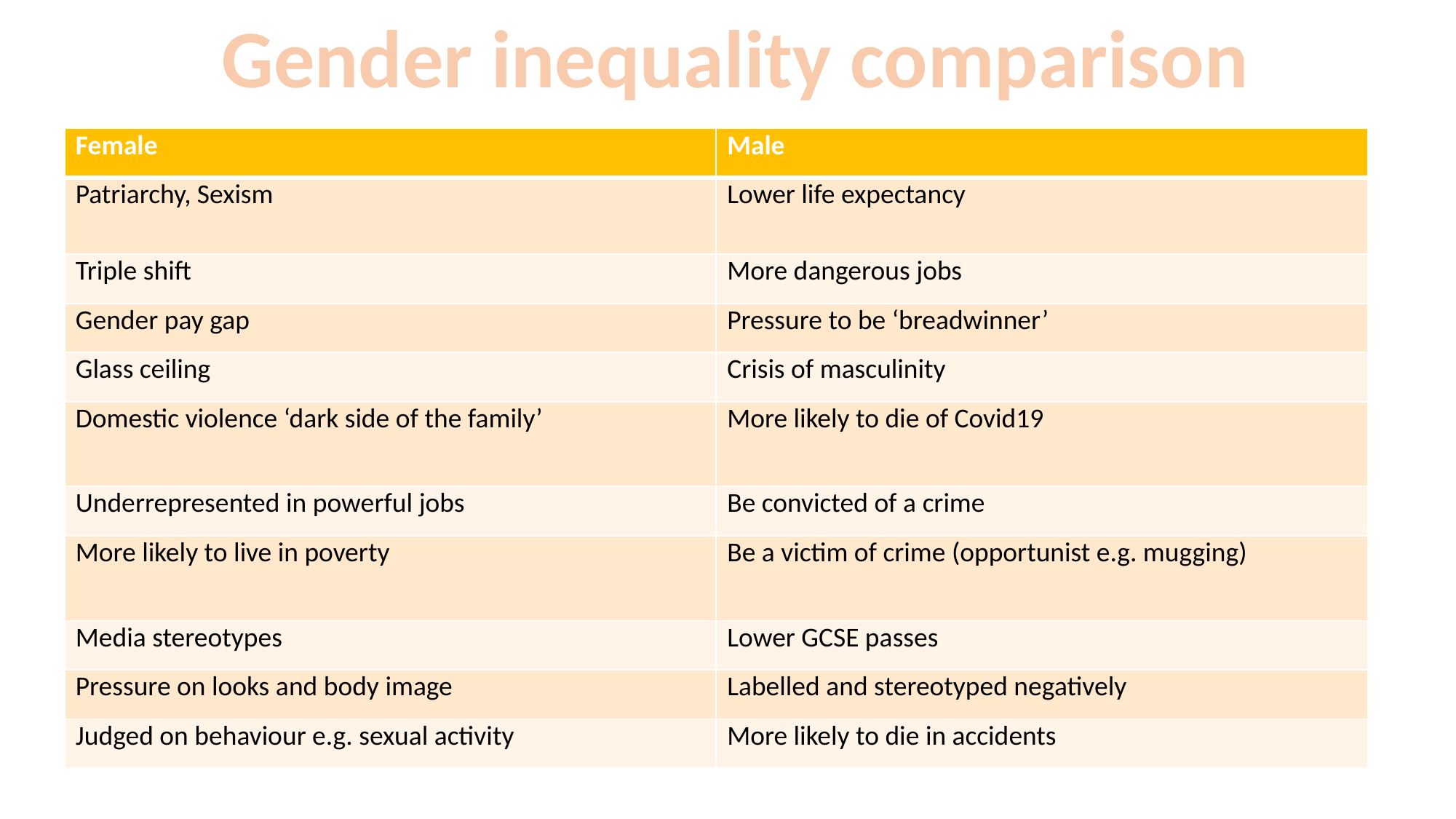

Gender inequality comparison
| Female | Male |
| --- | --- |
| Patriarchy, Sexism | Lower life expectancy |
| Triple shift | More dangerous jobs |
| Gender pay gap | Pressure to be ‘breadwinner’ |
| Glass ceiling | Crisis of masculinity |
| Domestic violence ‘dark side of the family’ | More likely to die of Covid19 |
| Underrepresented in powerful jobs | Be convicted of a crime |
| More likely to live in poverty | Be a victim of crime (opportunist e.g. mugging) |
| Media stereotypes | Lower GCSE passes |
| Pressure on looks and body image | Labelled and stereotyped negatively |
| Judged on behaviour e.g. sexual activity | More likely to die in accidents |